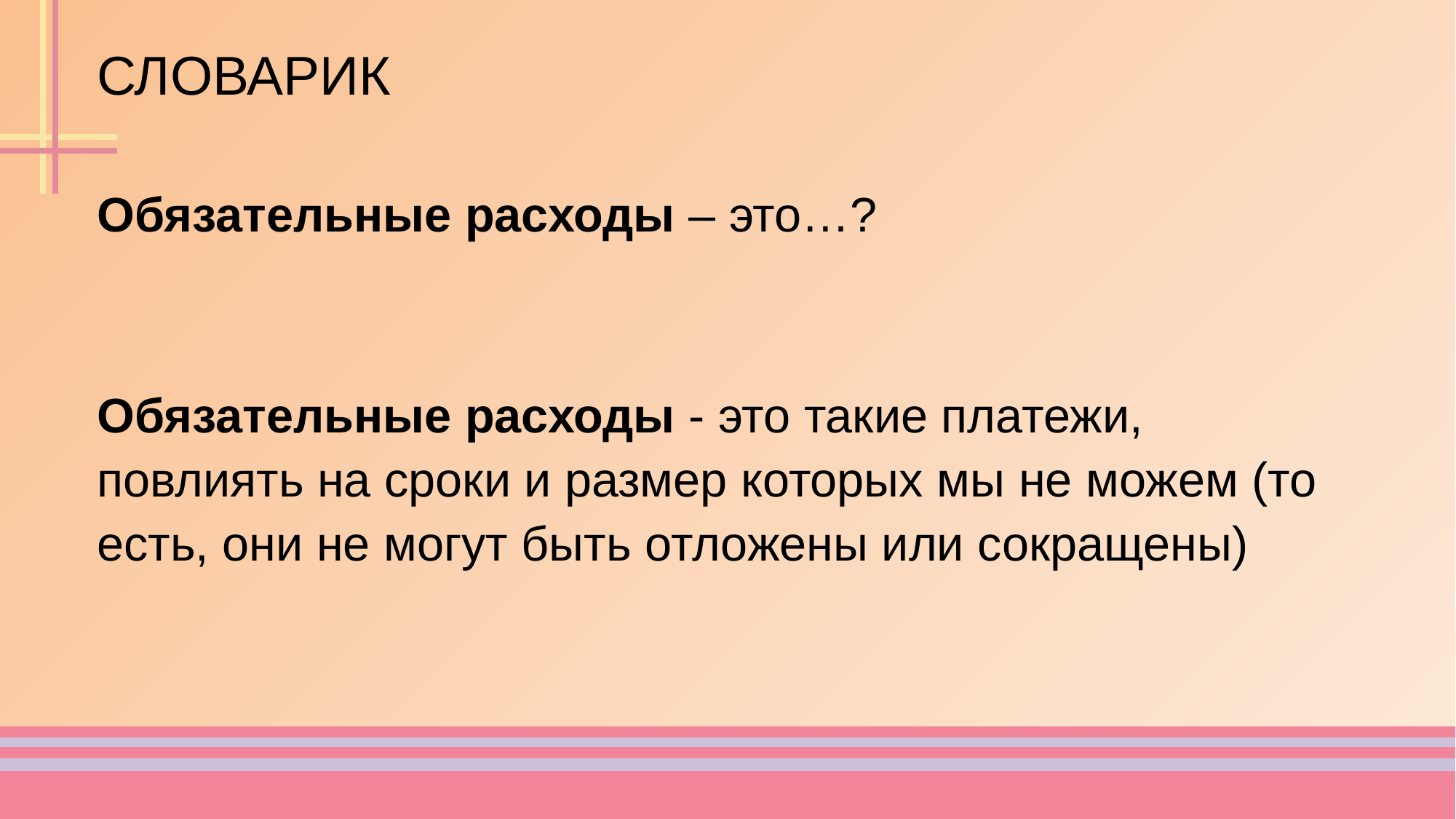

# СЛОВАРИК
Обязательные расходы – это…?

Обязательные расходы - это такие платежи, повлиять на сроки и размер которых мы не можем (то есть, они не могут быть отложены или сокращены)
21